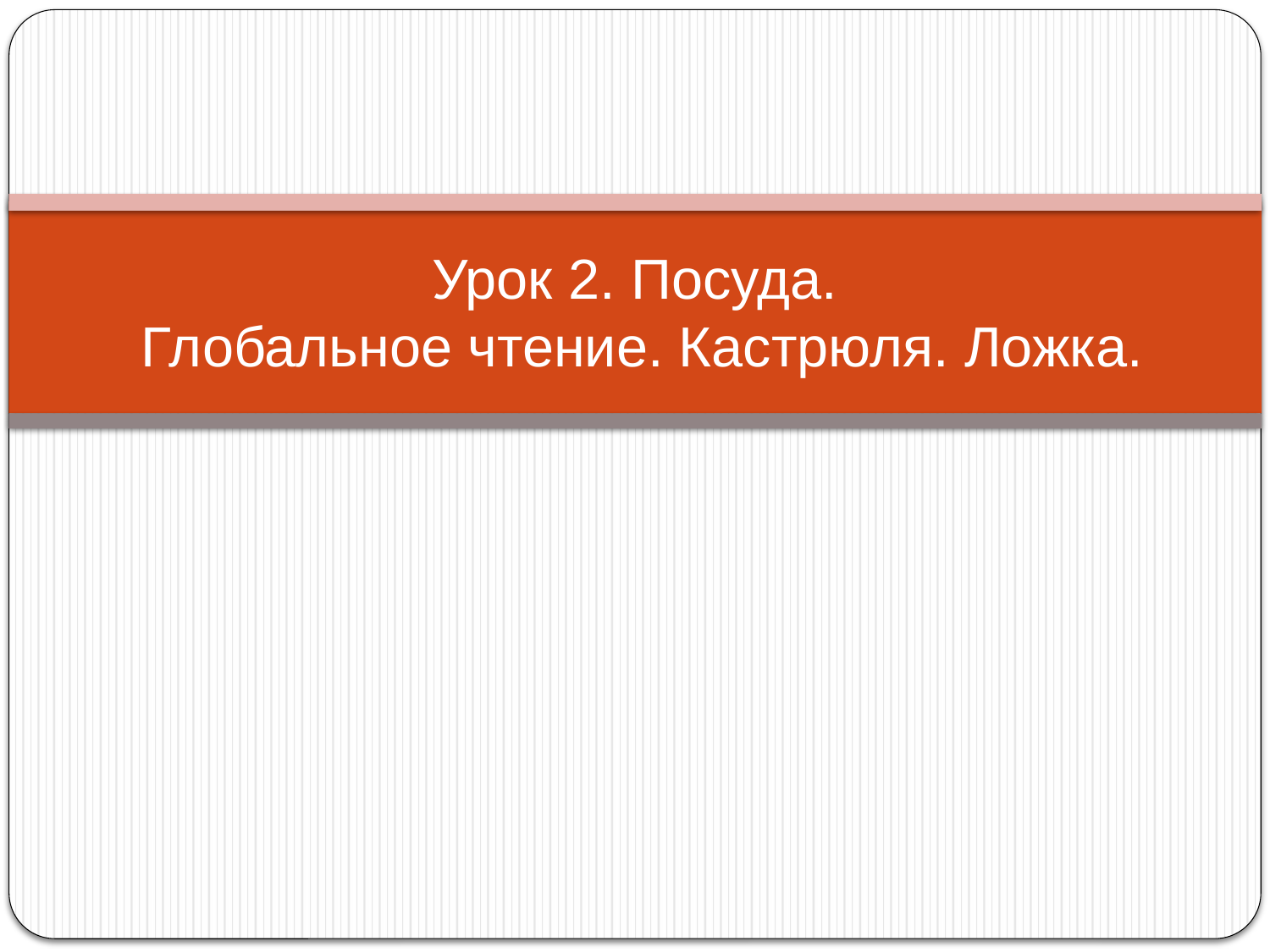

# Урок 2. Посуда. Глобальное чтение. Кастрюля. Ложка.